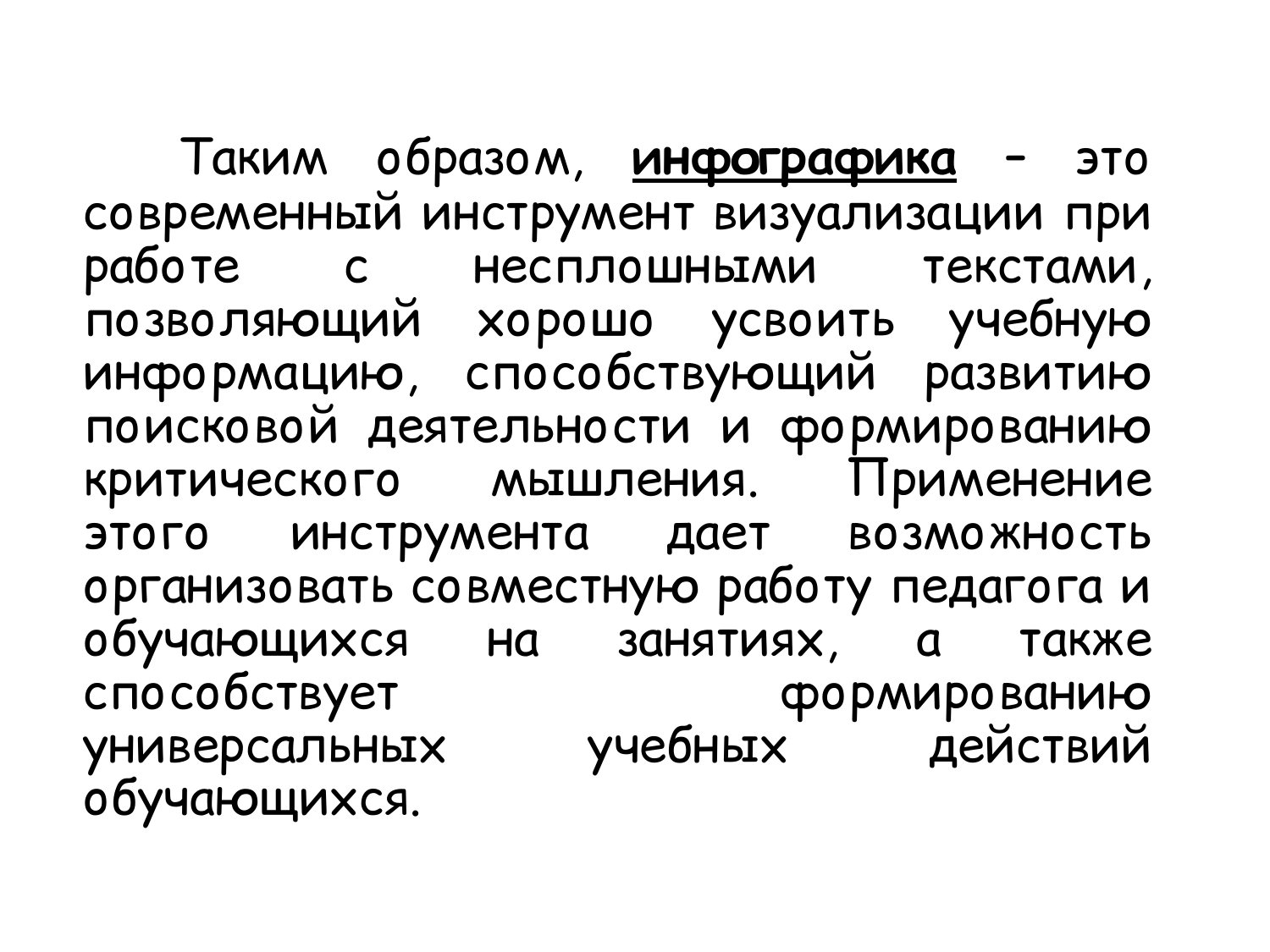

#
  Таким образом, инфографика – это современный инструмент визуализации при работе с несплошными текстами, позволяющий хорошо усвоить учебную информацию, способствующий развитию поисковой деятельности и формированию критического мышления. Применение этого инструмента дает возможность организовать совместную работу педагога и обучающихся на занятиях, а также способствует формированию универсальных учебных действий обучающихся.